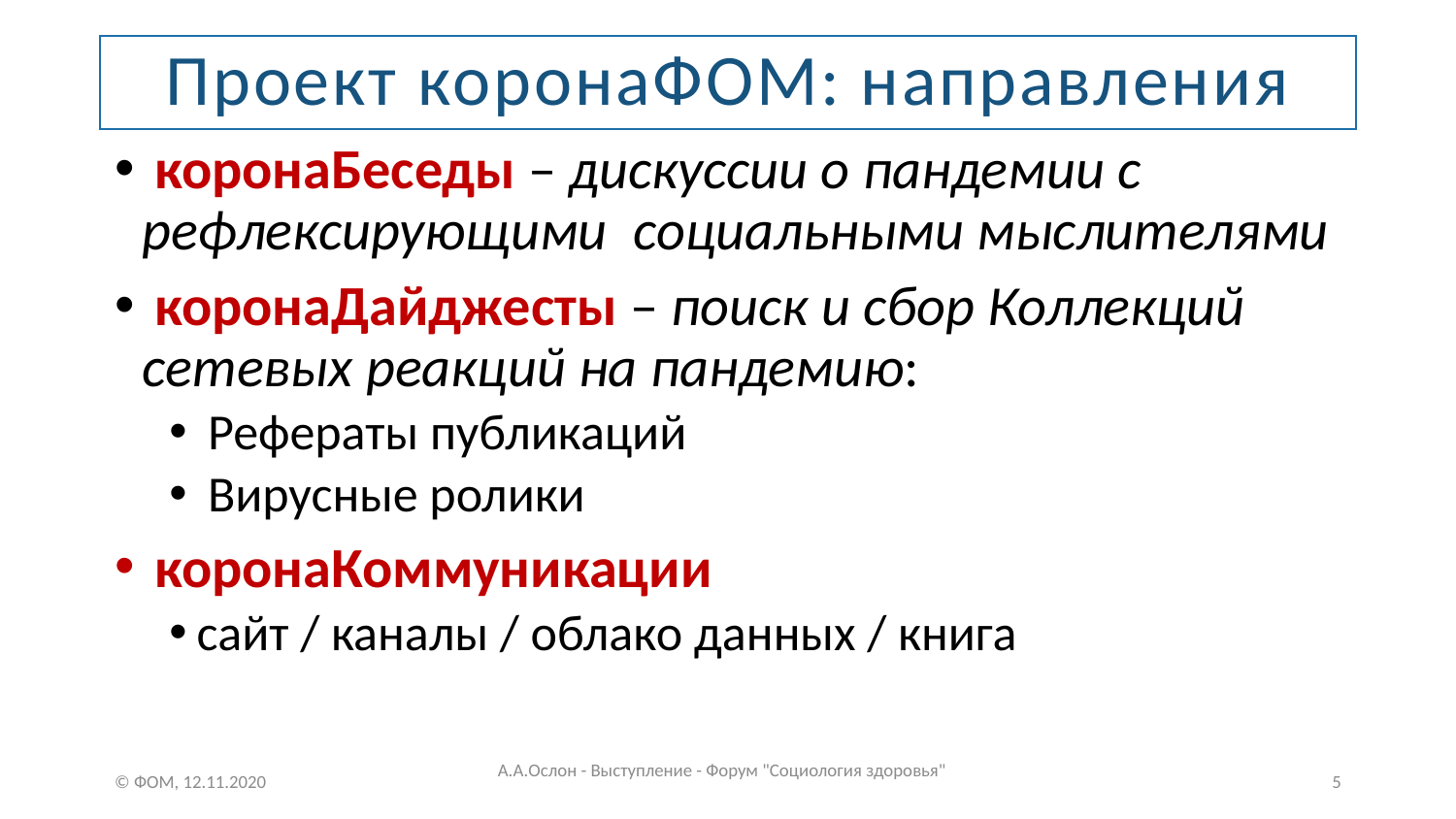

# Проект коронаФОМ: направления
 коронаБеседы – дискуссии о пандемии с рефлексирующими  социальными мыслителями
 коронаДайджесты – поиск и сбор Коллекций сетевых реакций на пандемию:
 Рефераты публикаций
 Вирусные ролики
 коронаКоммуникации
сайт / каналы / облако данных / книга

© ФОМ, 12.11.2020
А.А.Ослон - Выступление - Форум "Социология здоровья"
5